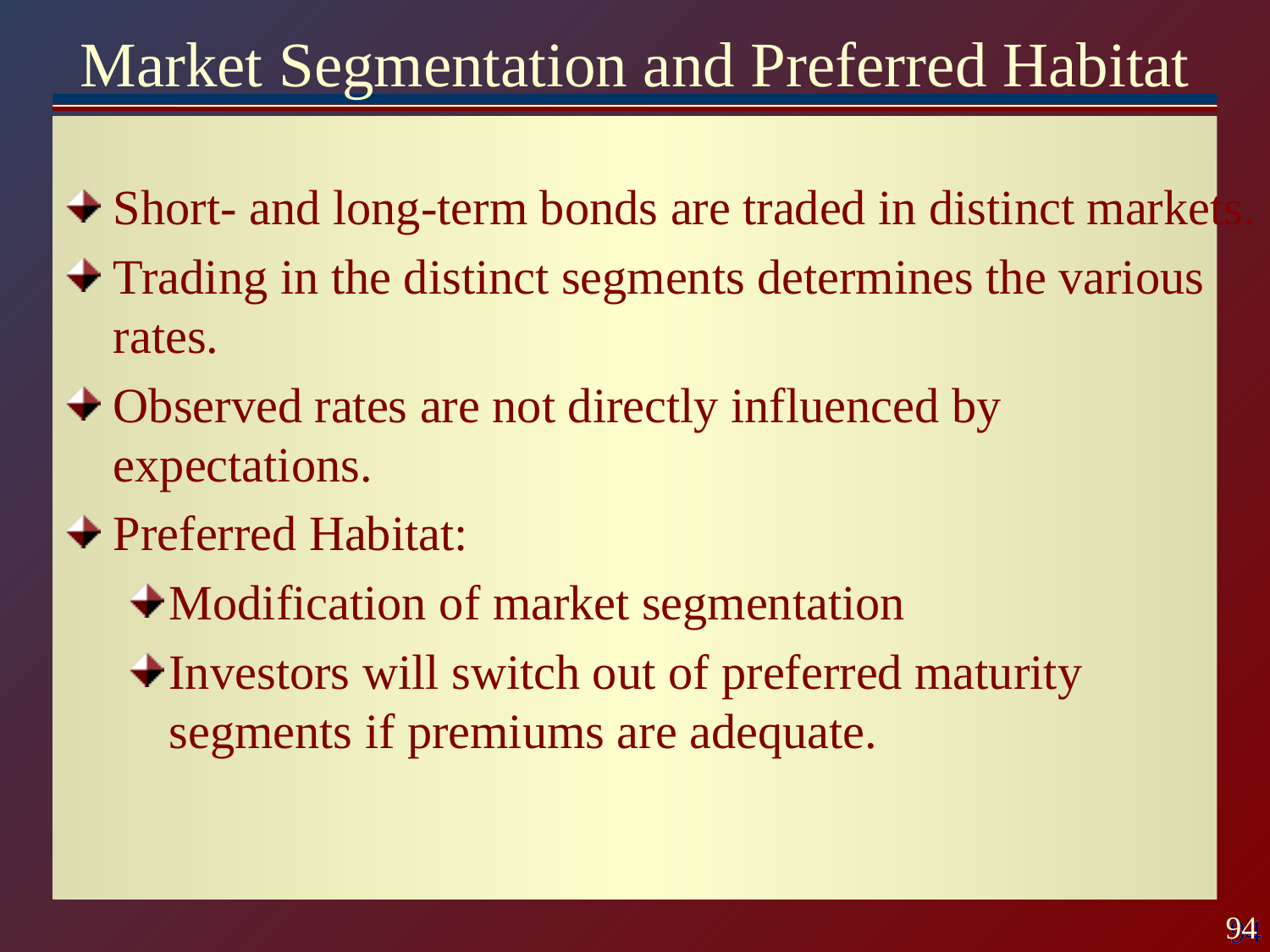

# Market Segmentation and Preferred Habitat
Short- and long-term bonds are traded in distinct markets.
Trading in the distinct segments determines the various rates.
Observed rates are not directly influenced by expectations.
Preferred Habitat:
Modification of market segmentation
Investors will switch out of preferred maturity segments if premiums are adequate.